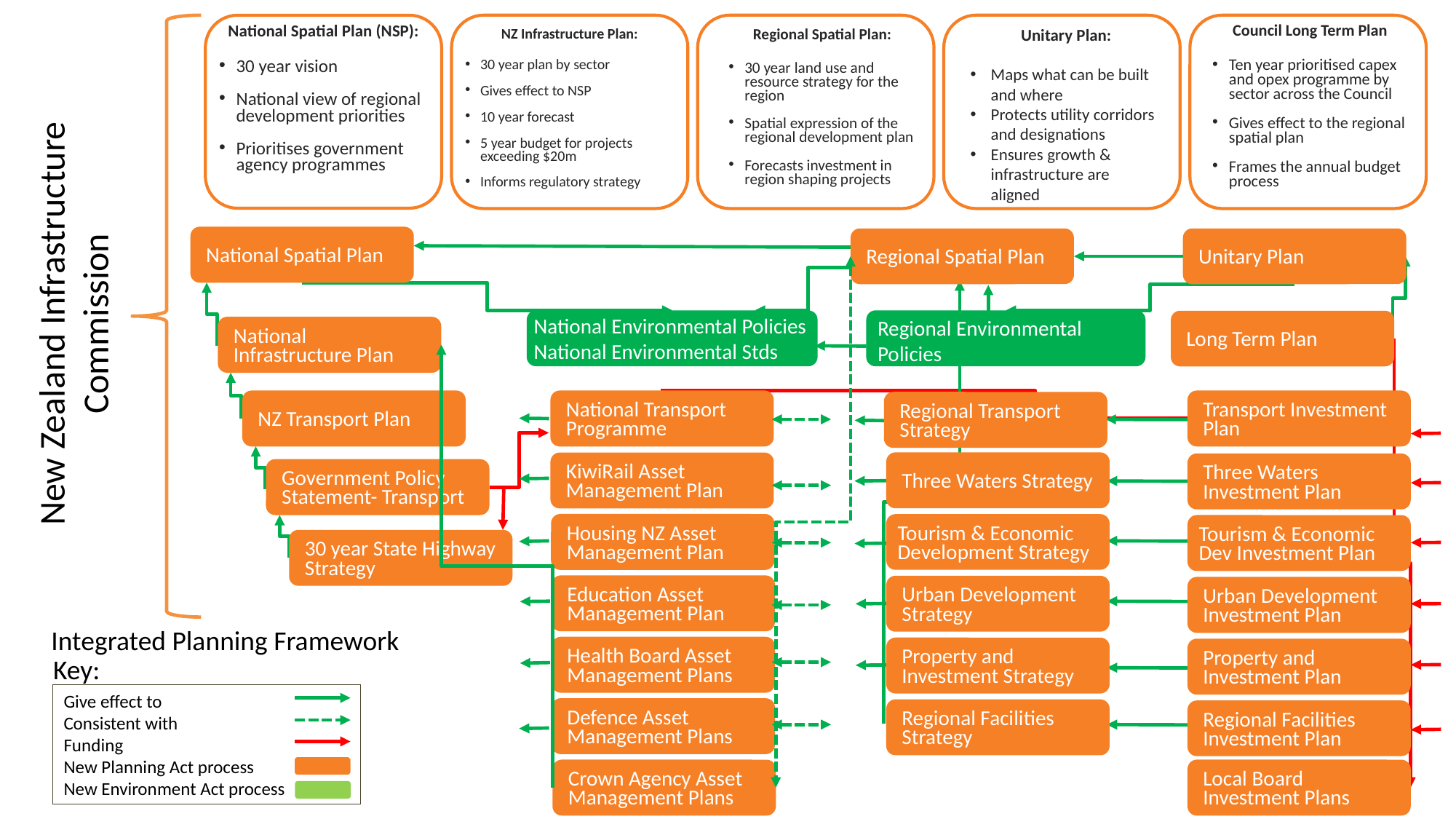

National Spatial Plan (NSP):
30 year vision
National view of regional development priorities

Prioritises government agency programmes
NZ Infrastructure Plan:
30 year plan by sector

Gives effect to NSP

10 year forecast

5 year budget for projects exceeding $20m

Informs regulatory strategy
Regional Spatial Plan:
30 year land use and resource strategy for the region

Spatial expression of the regional development plan

Forecasts investment in region shaping projects
National Spatial Plan
National Infrastructure Plan
NZ Transport Plan
Government Policy Statement- Transport
30 year State Highway Strategy
National Environmental Policies
National Environmental Stds
Regional Environmental Policies
Regional Spatial Plan
Unitary Plan
National Transport Programme

KiwiRail Asset Management Plan

Housing NZ Asset Management Plan

Education Asset Management Plan

Health Board Asset Management Plans

Defence Asset Management Plans

Crown Agency Asset Management Plans
Unitary Plan:
Maps what can be built and where
Protects utility corridors and designations
Ensures growth & infrastructure are aligned

Council Long Term Plan
Ten year prioritised capex and opex programme by sector across the Council

Gives effect to the regional spatial plan

Frames the annual budget process

Long Term Plan
Transport Investment Plan
Three Waters Investment Plan
Tourism & Economic Dev Investment Plan
Urban Development Investment Plan
Property and Investment Plan
Regional Facilities Investment Plan
Local Board Investment Plans
New Zealand Infrastructure Commission
Regional Transport Strategy
Three Waters Strategy
Tourism & Economic Development Strategy
Urban Development Strategy
Property and Investment Strategy
Regional Facilities Strategy
Integrated Planning Framework
Key:
Give effect to
Consistent with
Funding
New Planning Act process
New Environment Act process